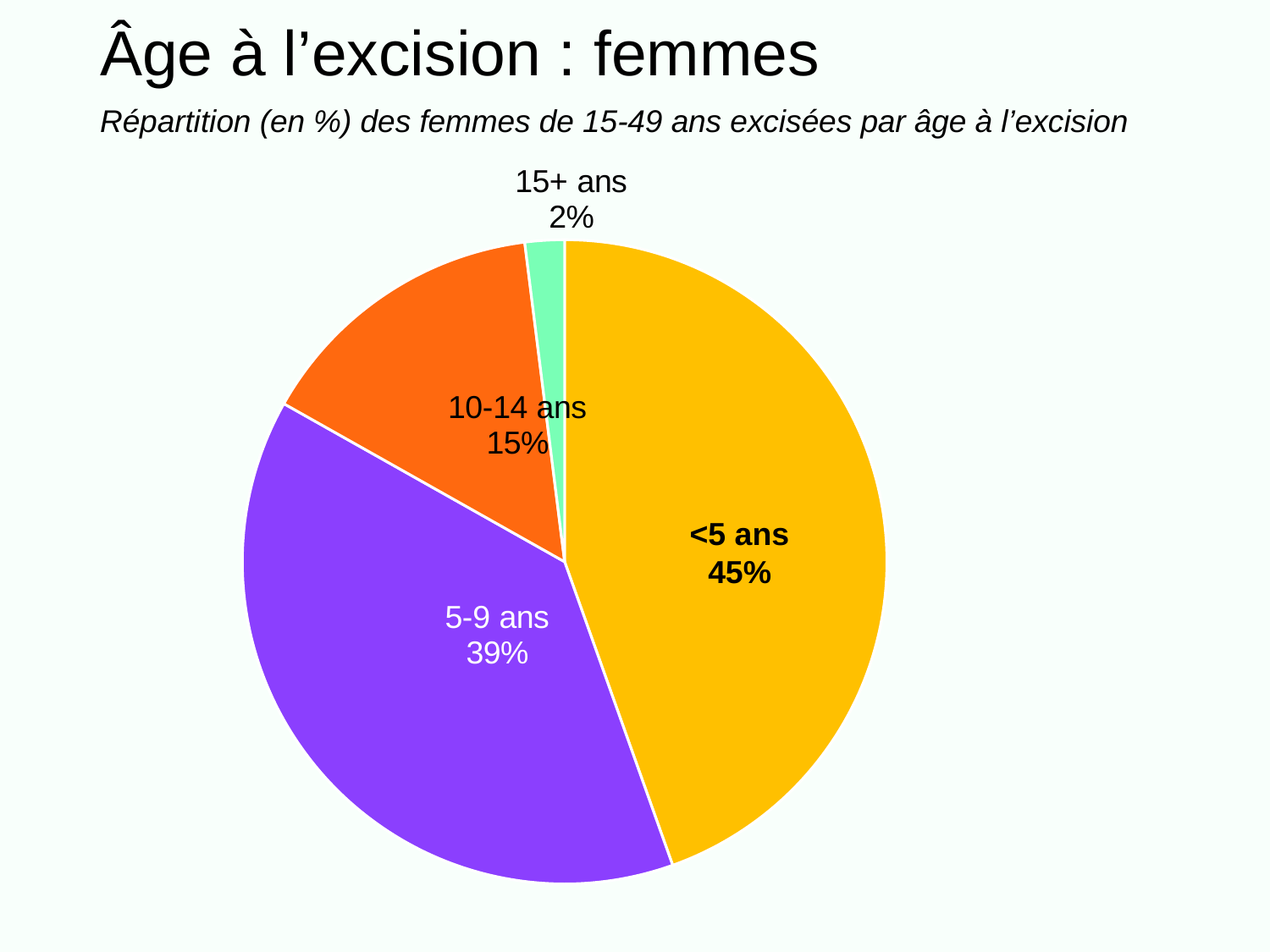

# Âge à l’excision : femmes
Répartition (en %) des femmes de 15-49 ans excisées par âge à l’excision

### Chart

| Category | Sales |
|---|---|
| <5 ans | 45.0 |
| 5-9 ans | 39.0 |
| 10-14 ans | 15.0 |
| 15+ ans | 2.0 |
<5 ans
45%